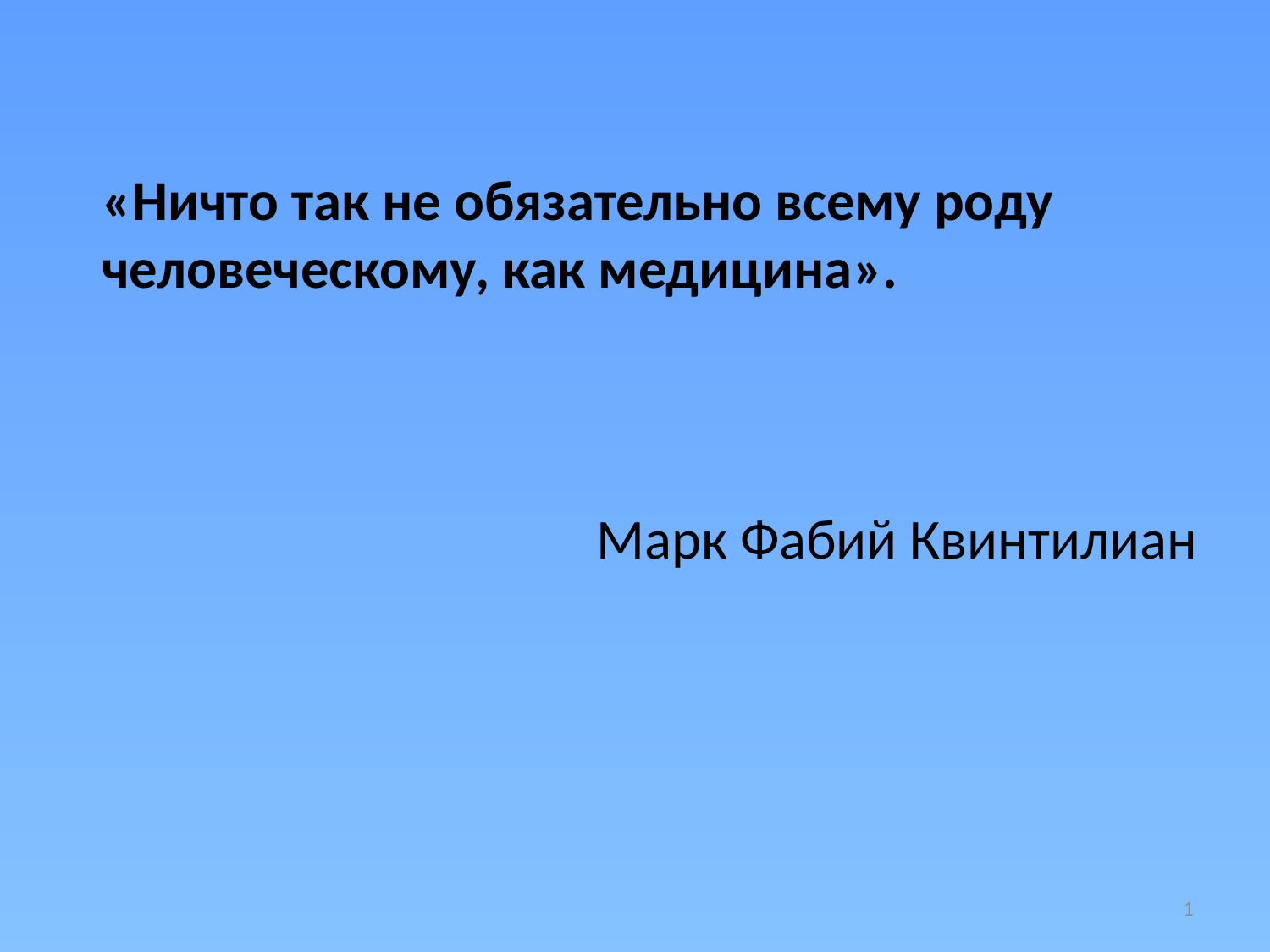

«Ничто так не обязательно всему роду человеческому, как медицина».

 Марк Фабий Квинтилиан
1